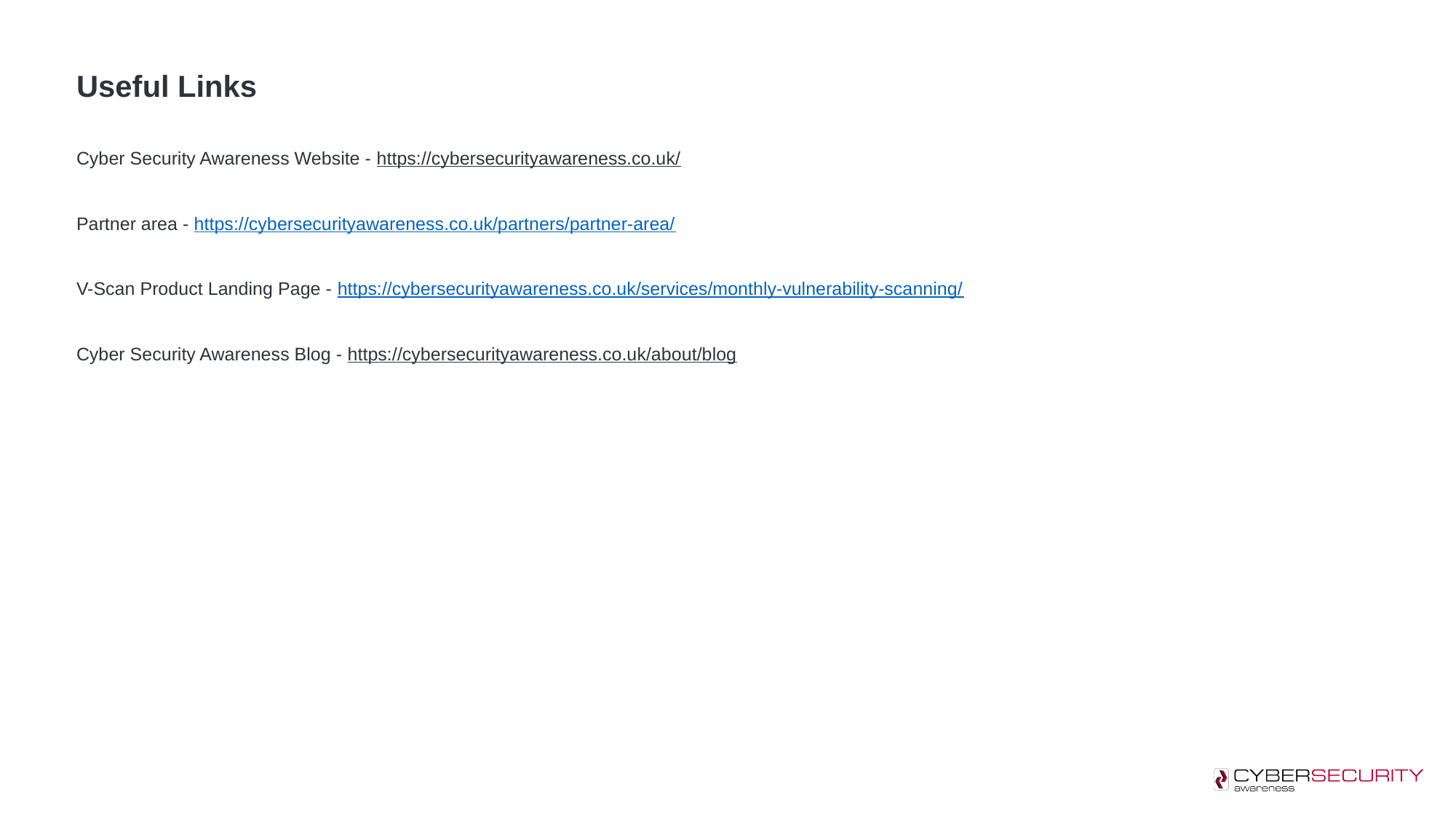

Useful Links

Cyber Security Awareness Website - https://cybersecurityawareness.co.uk/

Partner area - https://cybersecurityawareness.co.uk/partners/partner-area/

V-Scan Product Landing Page - https://cybersecurityawareness.co.uk/services/monthly-vulnerability-scanning/

Cyber Security Awareness Blog - https://cybersecurityawareness.co.uk/about/blog